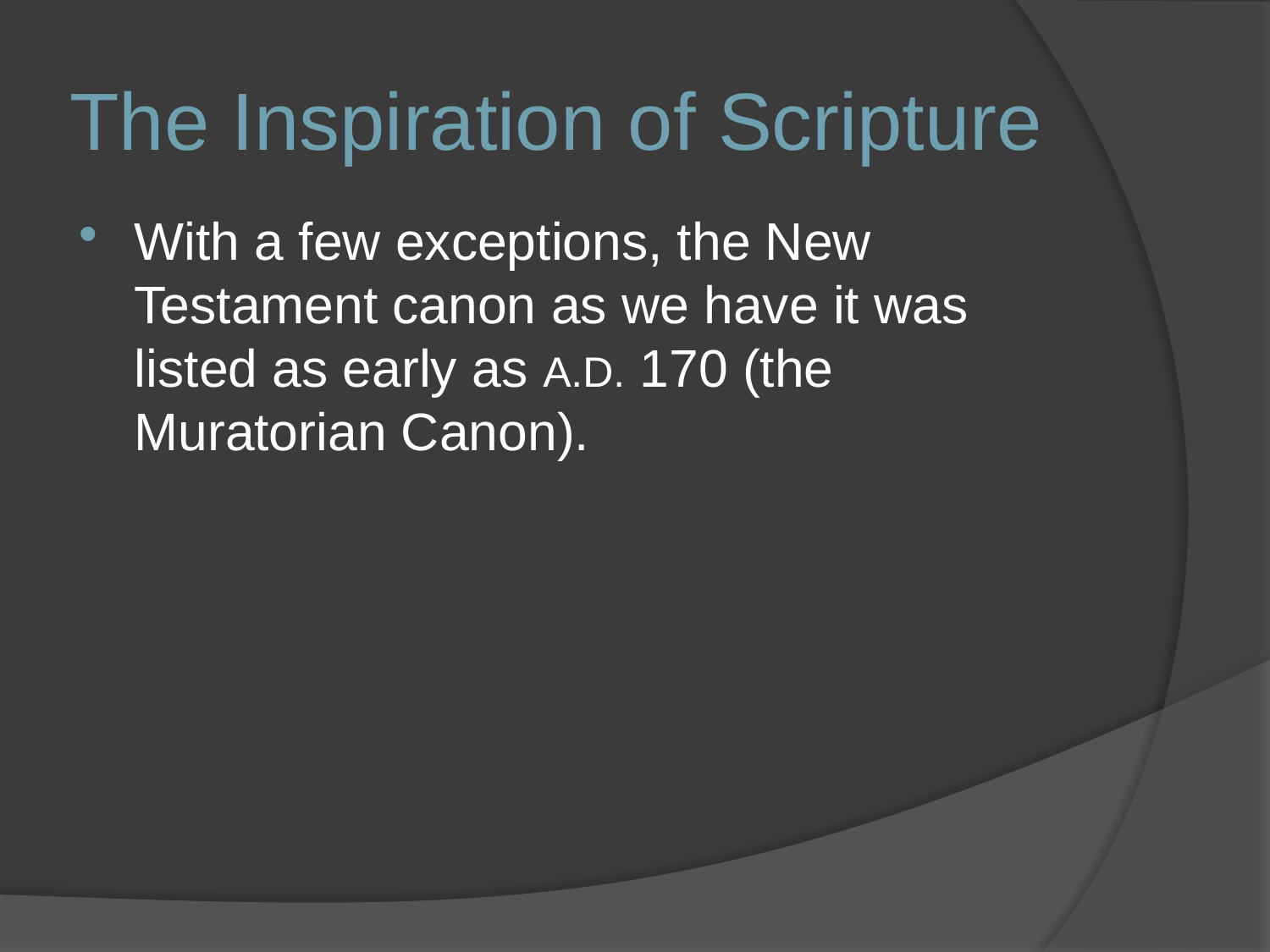

# The Inspiration of Scripture
With a few exceptions, the New Testament canon as we have it was listed as early as A.D. 170 (the Muratorian Canon).